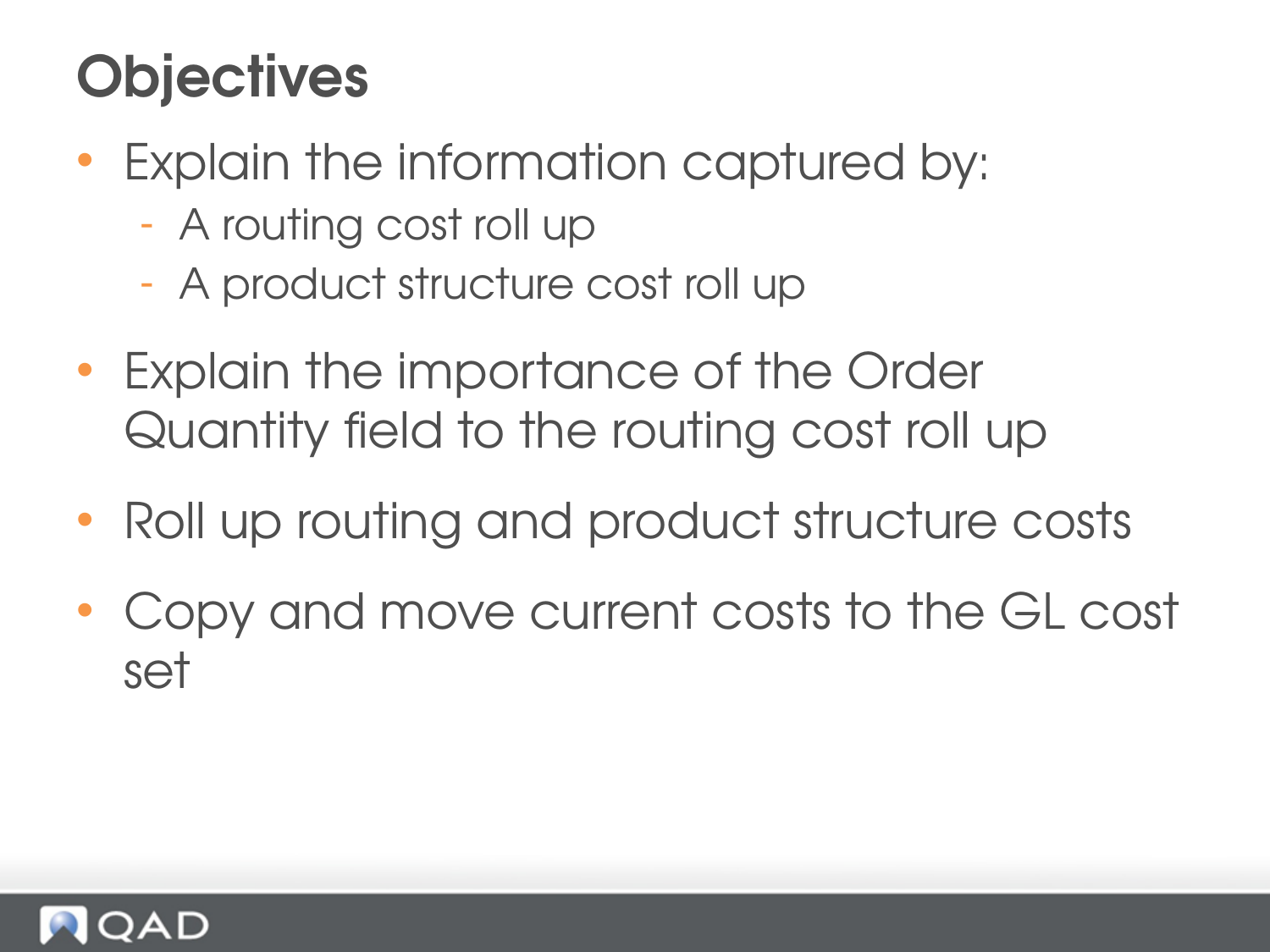

# Objectives
Explain the information captured by:
A routing cost roll up
A product structure cost roll up
Explain the importance of the Order Quantity field to the routing cost roll up
Roll up routing and product structure costs
Copy and move current costs to the GL cost set